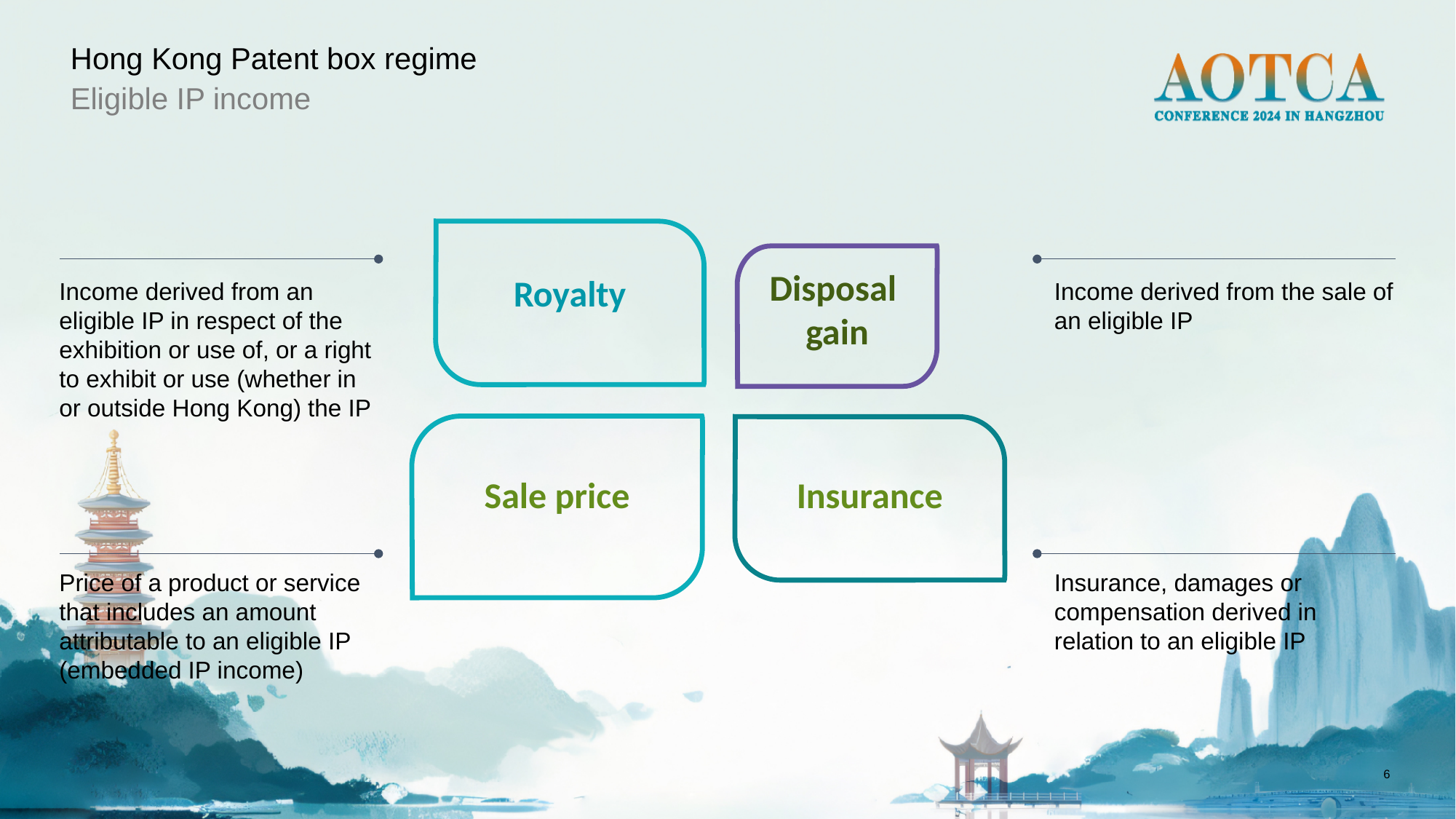

Hong Kong Patent box regime
Eligible IP income

Disposal
gain
Royalty

Insurance
Sale price
Income derived from an eligible IP in respect of the exhibition or use of, or a right to exhibit or use (whether in or outside Hong Kong) the IP
Income derived from the sale of an eligible IP
Price of a product or service that includes an amount attributable to an eligible IP (embedded IP income)
Insurance, damages or compensation derived in relation to an eligible IP
6